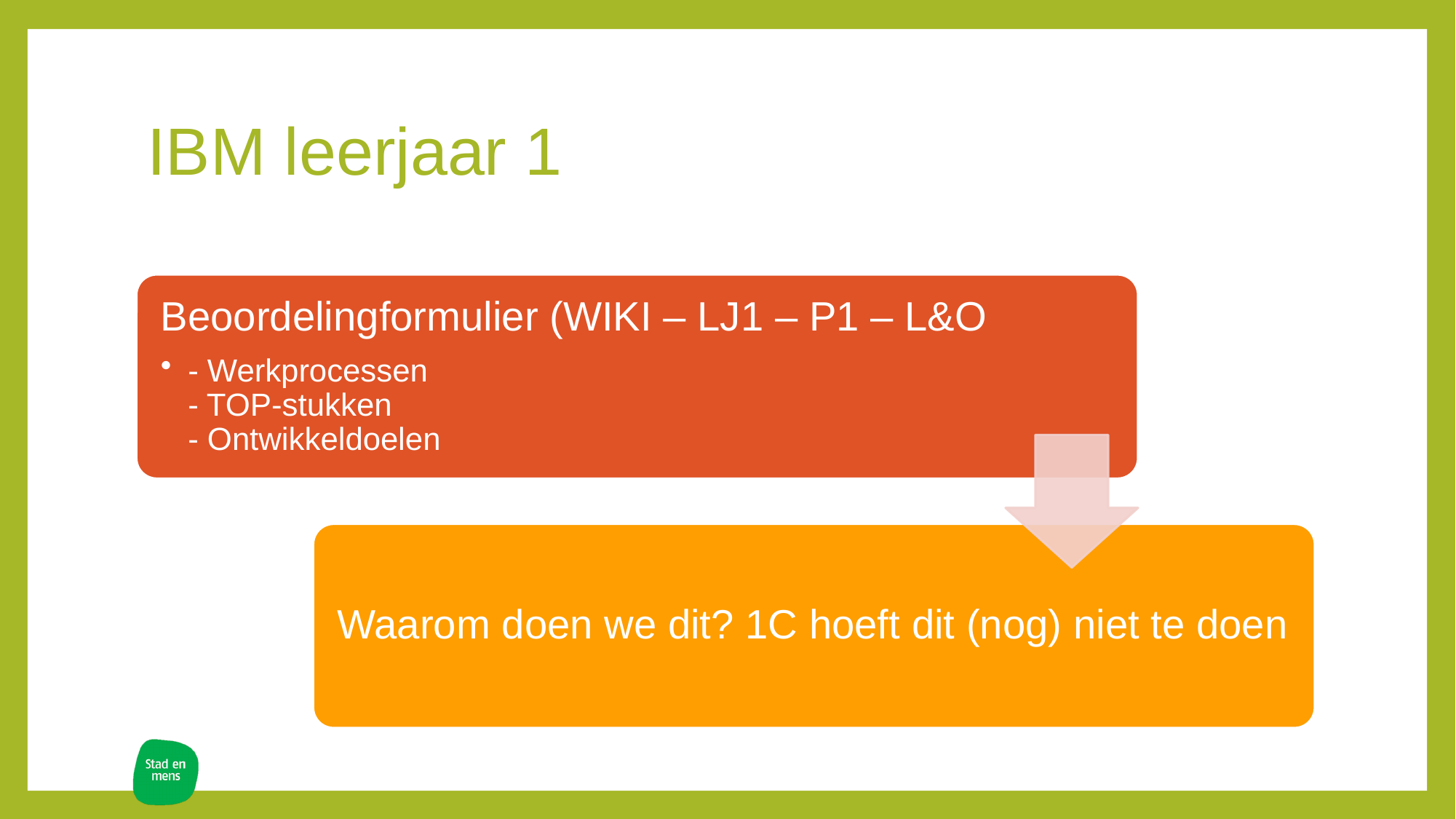

# IBM leerjaar 1
Beoordelingformulier (WIKI – LJ1 – P1 – L&O
- Werkprocessen
- TOP-stukken
- Ontwikkeldoelen
Waarom doen we dit? 1C hoeft dit (nog) niet te doen